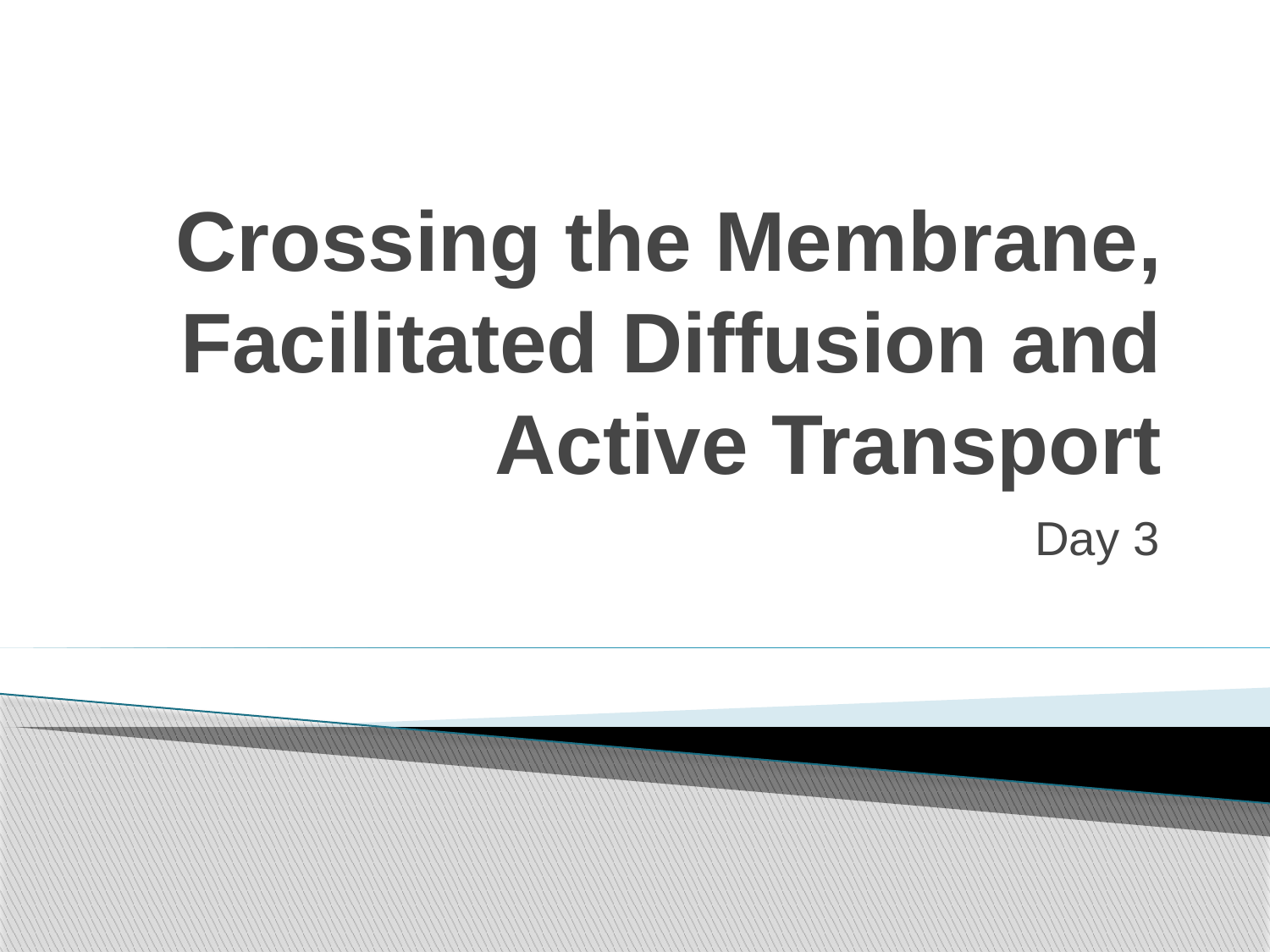

# Crossing the Membrane, Facilitated Diffusion and Active Transport
Day 3